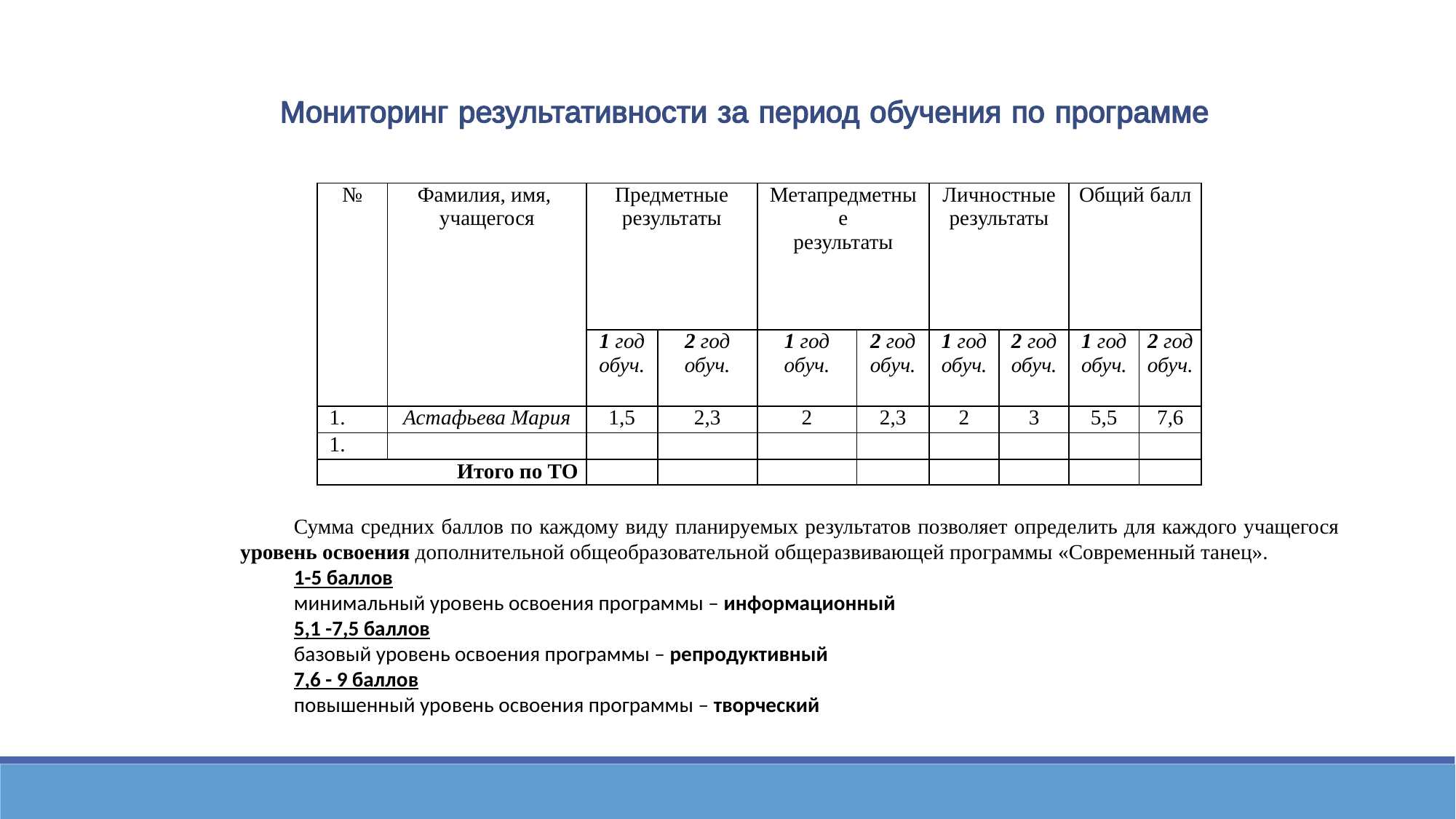

Мониторинг результативности за период обучения по программе
| № | Фамилия, имя, учащегося | Предметные результаты |  | Метапредметные результаты |  | Личностные результаты |  | Общий балл |  |
| --- | --- | --- | --- | --- | --- | --- | --- | --- | --- |
|  |  | 1 год обуч. | 2 год обуч. | 1 год обуч. | 2 год обуч. | 1 год обуч. | 2 год обуч. | 1 год обуч. | 2 год обуч. |
|  | Астафьева Мария | 1,5 | 2,3 | 2 | 2,3 | 2 | 3 | 5,5 | 7,6 |
|  |  |  |  |  |  |  |  |  |  |
| Итого по ТО |  |  |  |  |  |  |  |  |  |
Сумма средних баллов по каждому виду планируемых результатов позволяет определить для каждого учащегося уровень освоения дополнительной общеобразовательной общеразвивающей программы «Современный танец».
1-5 баллов
минимальный уровень освоения программы – информационный
5,1 -7,5 баллов
базовый уровень освоения программы – репродуктивный
7,6 - 9 баллов
повышенный уровень освоения программы – творческий